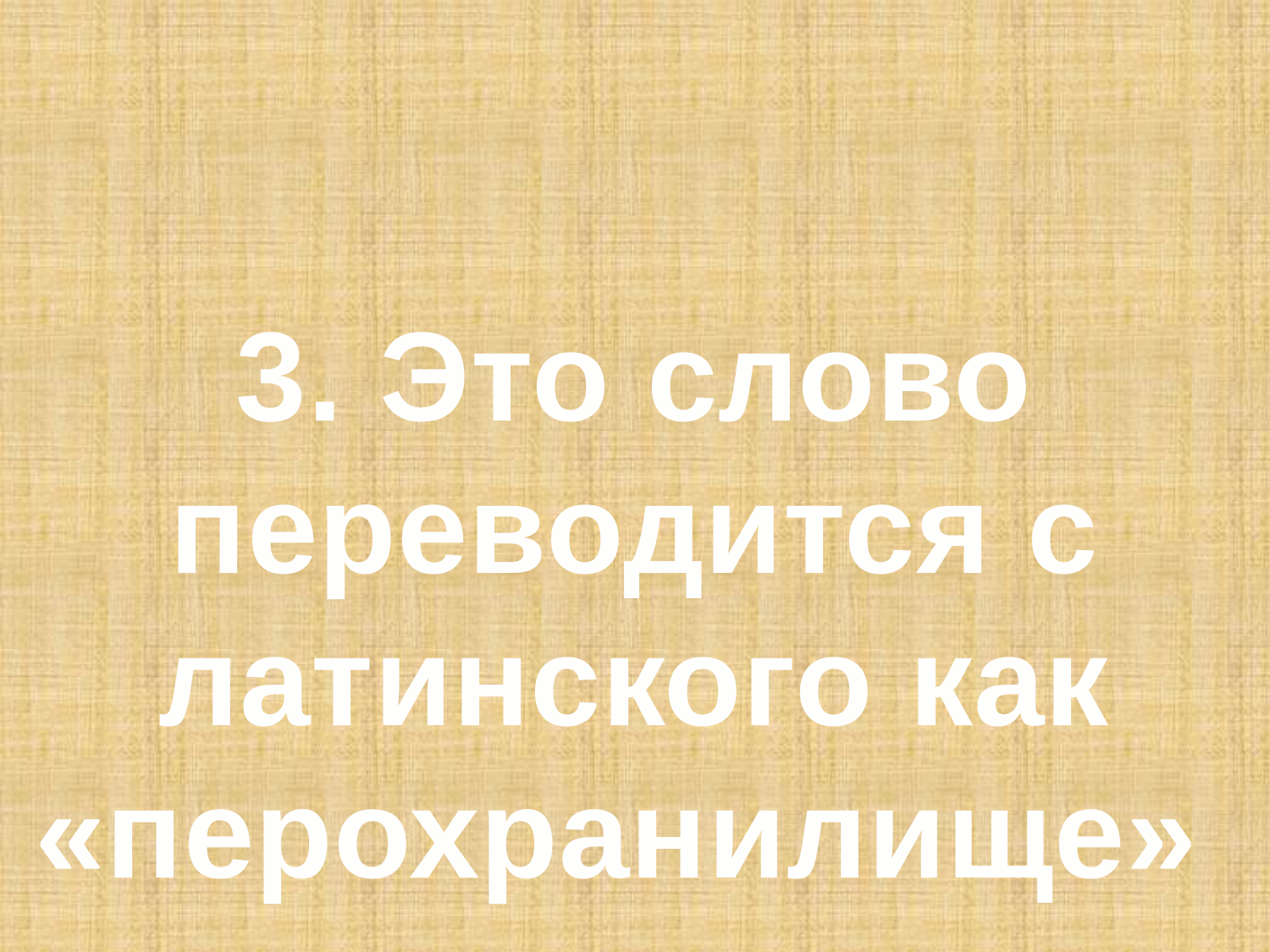

3. Это слово переводится с латинского как «перохранилище»